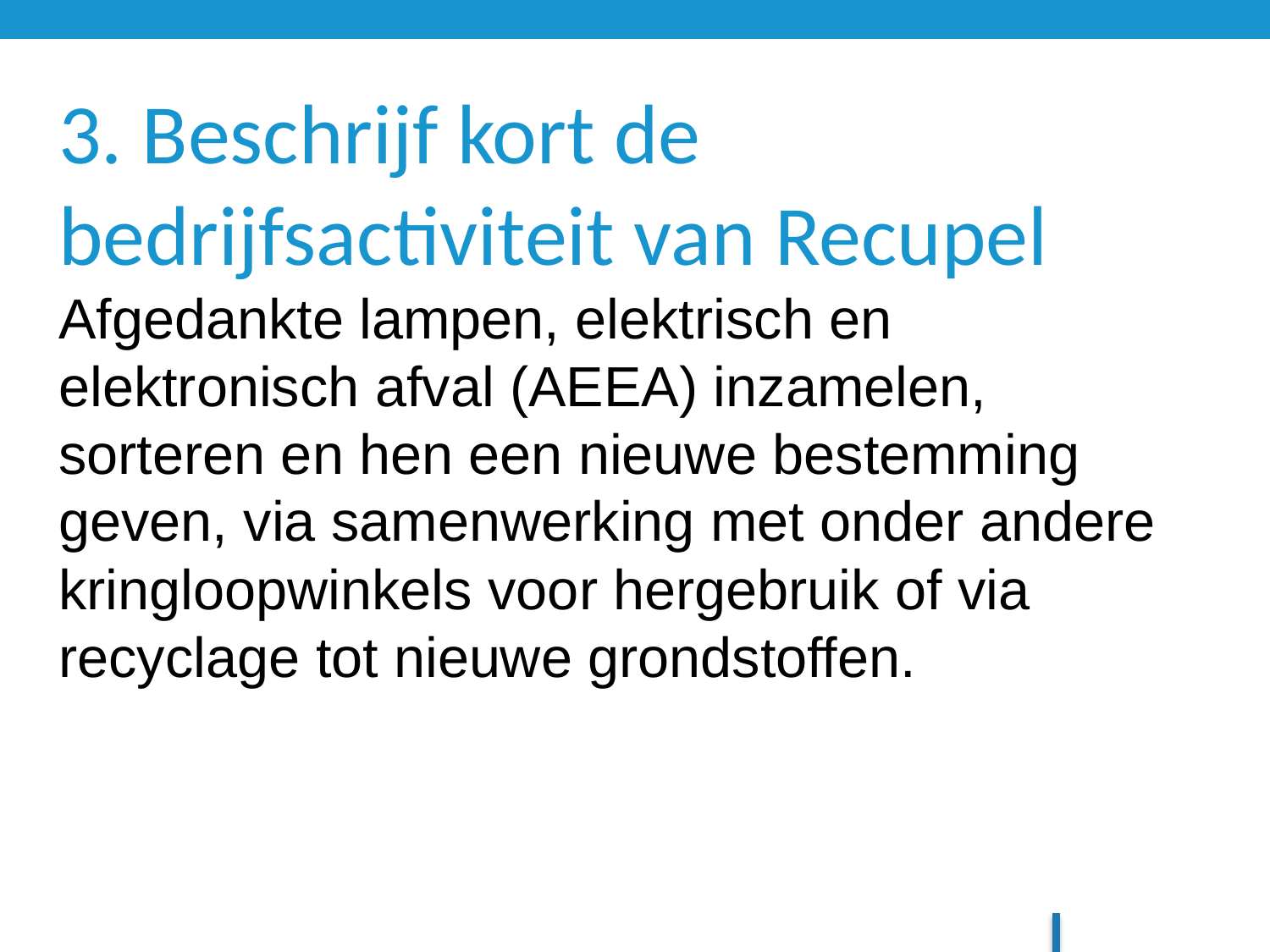

3. Beschrijf kort de bedrijfsactiviteit van Recupel
Afgedankte lampen, elektrisch en elektronisch afval (AEEA) inzamelen, sorteren en hen een nieuwe bestemming geven, via samenwerking met onder andere kringloopwinkels voor hergebruik of via recyclage tot nieuwe grondstoffen.